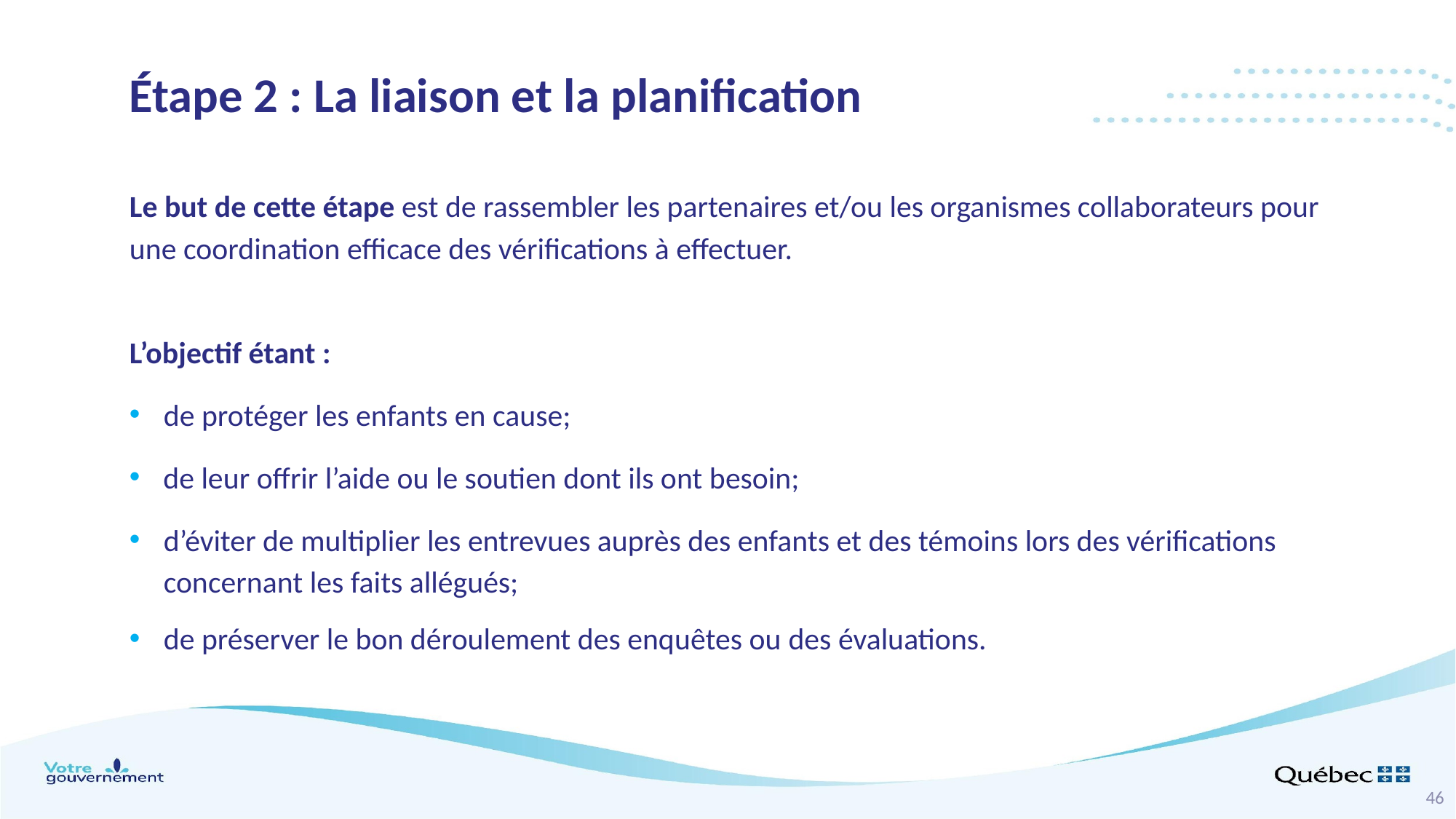

Étape 2 : La liaison et la planification

Le but de cette étape est de rassembler les partenaires et/ou les organismes collaborateurs pour une coordination efficace des vérifications à effectuer.

L’objectif étant :
de protéger les enfants en cause;
de leur offrir l’aide ou le soutien dont ils ont besoin;
d’éviter de multiplier les entrevues auprès des enfants et des témoins lors des vérifications concernant les faits allégués;
de préserver le bon déroulement des enquêtes ou des évaluations.

46